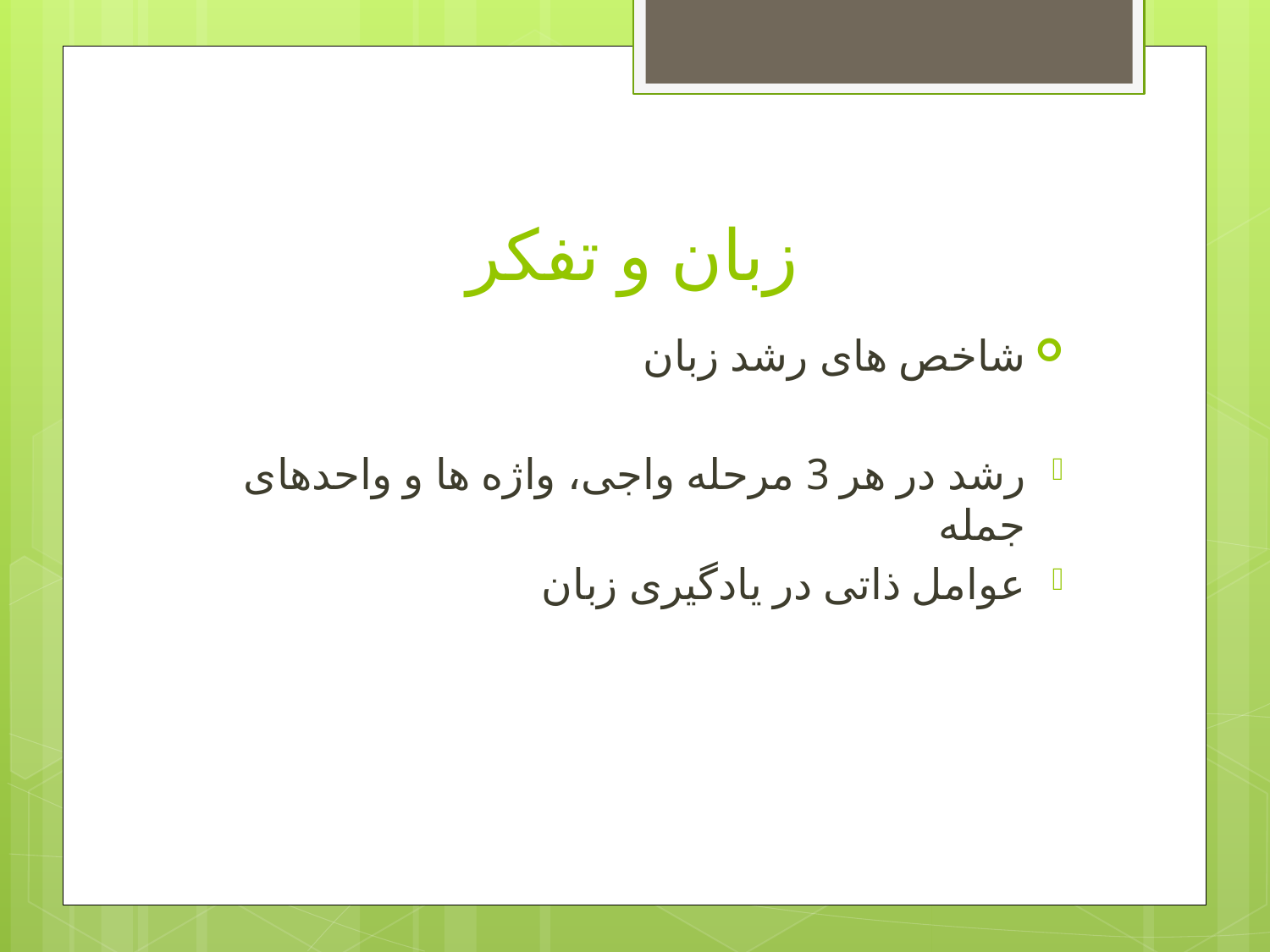

# زبان و تفکر
شاخص های رشد زبان

رشد در هر 3 مرحله واجی، واژه ها و واحدهای جمله
عوامل ذاتی در یادگیری زبان